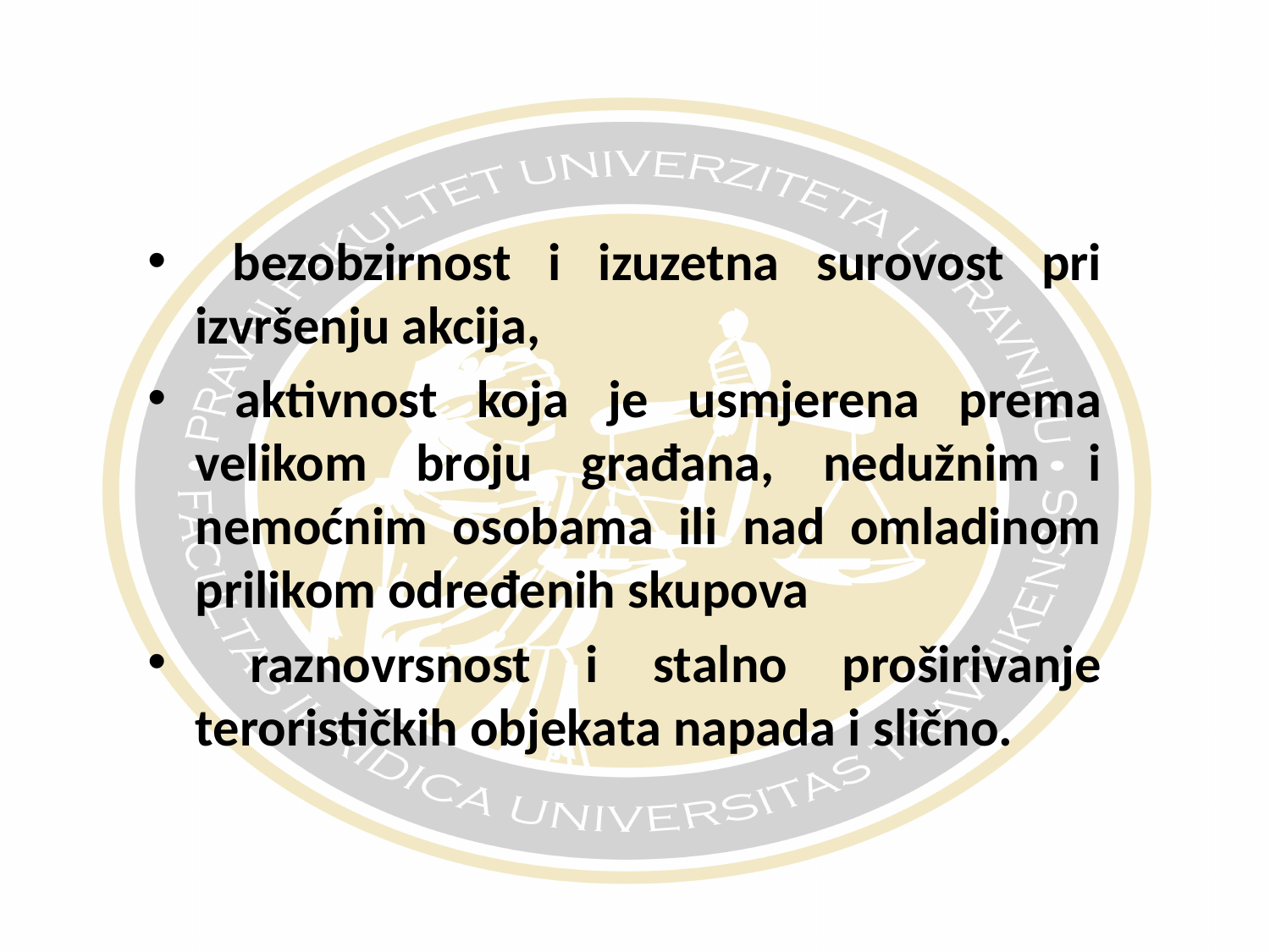

#
 bezobzirnost i izuzetna surovost pri izvršenju akcija,
 aktivnost koja je usmjerena prema velikom broju građana, nedužnim i nemoćnim osobama ili nad omladinom prilikom određenih skupova
 raznovrsnost i stalno proširivanje terorističkih objekata napada i slično.